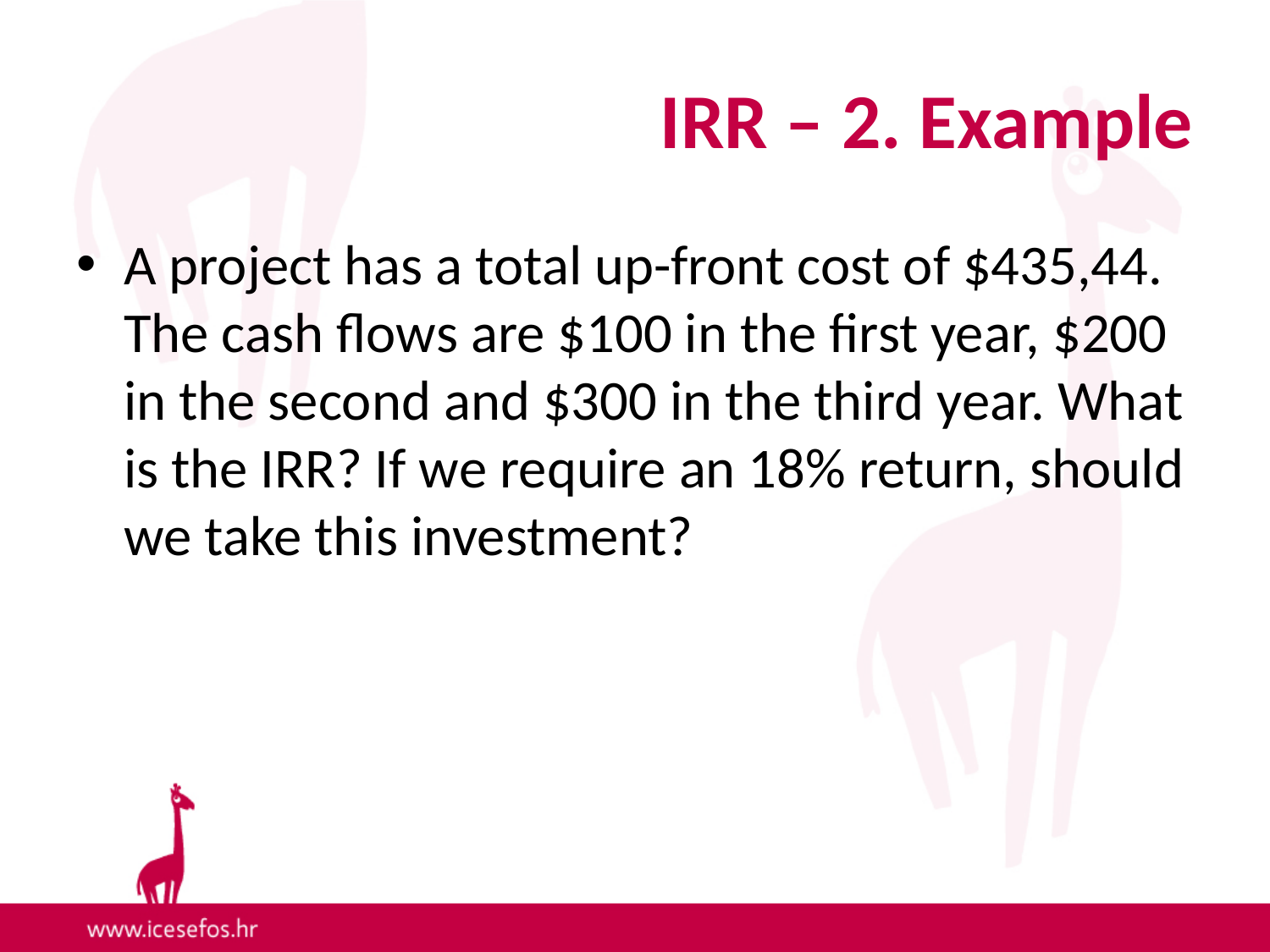

# IRR – 2. Example
A project has a total up-front cost of $435,44. The cash flows are $100 in the first year, $200 in the second and $300 in the third year. What is the IRR? If we require an 18% return, should we take this investment?